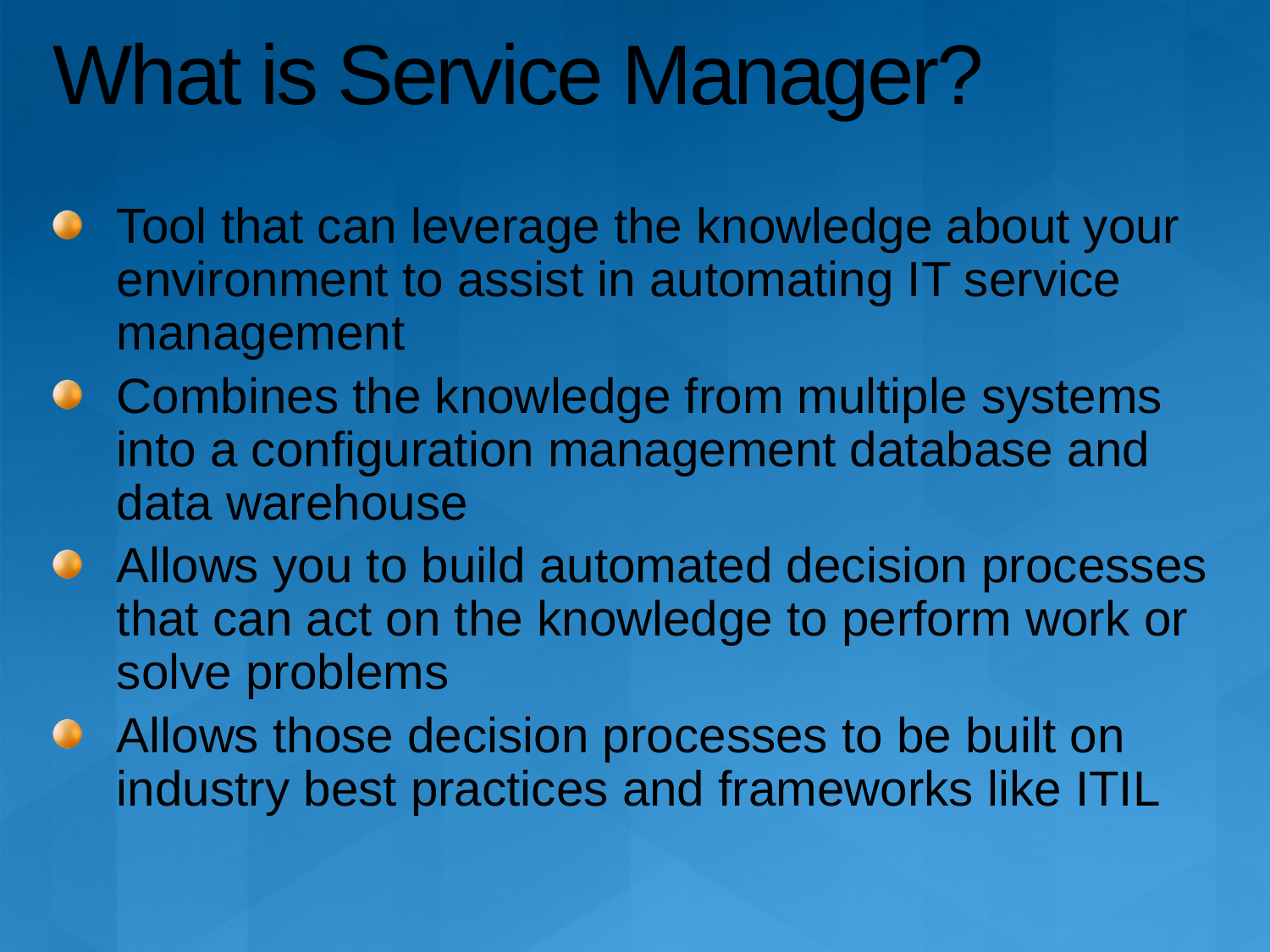

# What is Service Manager?
Tool that can leverage the knowledge about your environment to assist in automating IT service management
Combines the knowledge from multiple systems into a configuration management database and data warehouse
Allows you to build automated decision processes that can act on the knowledge to perform work or solve problems
Allows those decision processes to be built on industry best practices and frameworks like ITIL